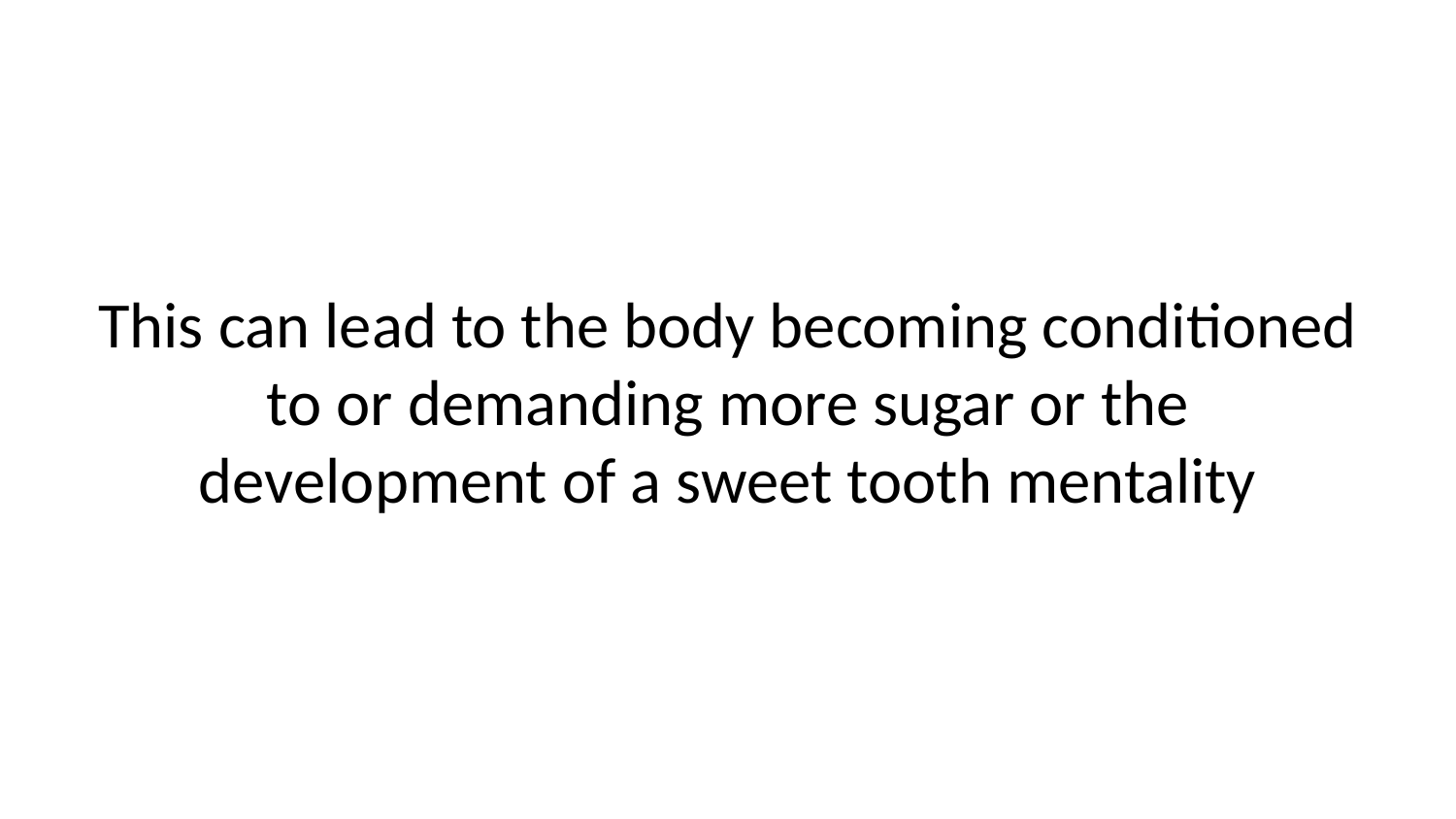

This can lead to the body becoming conditioned to or demanding more sugar or the development of a sweet tooth mentality